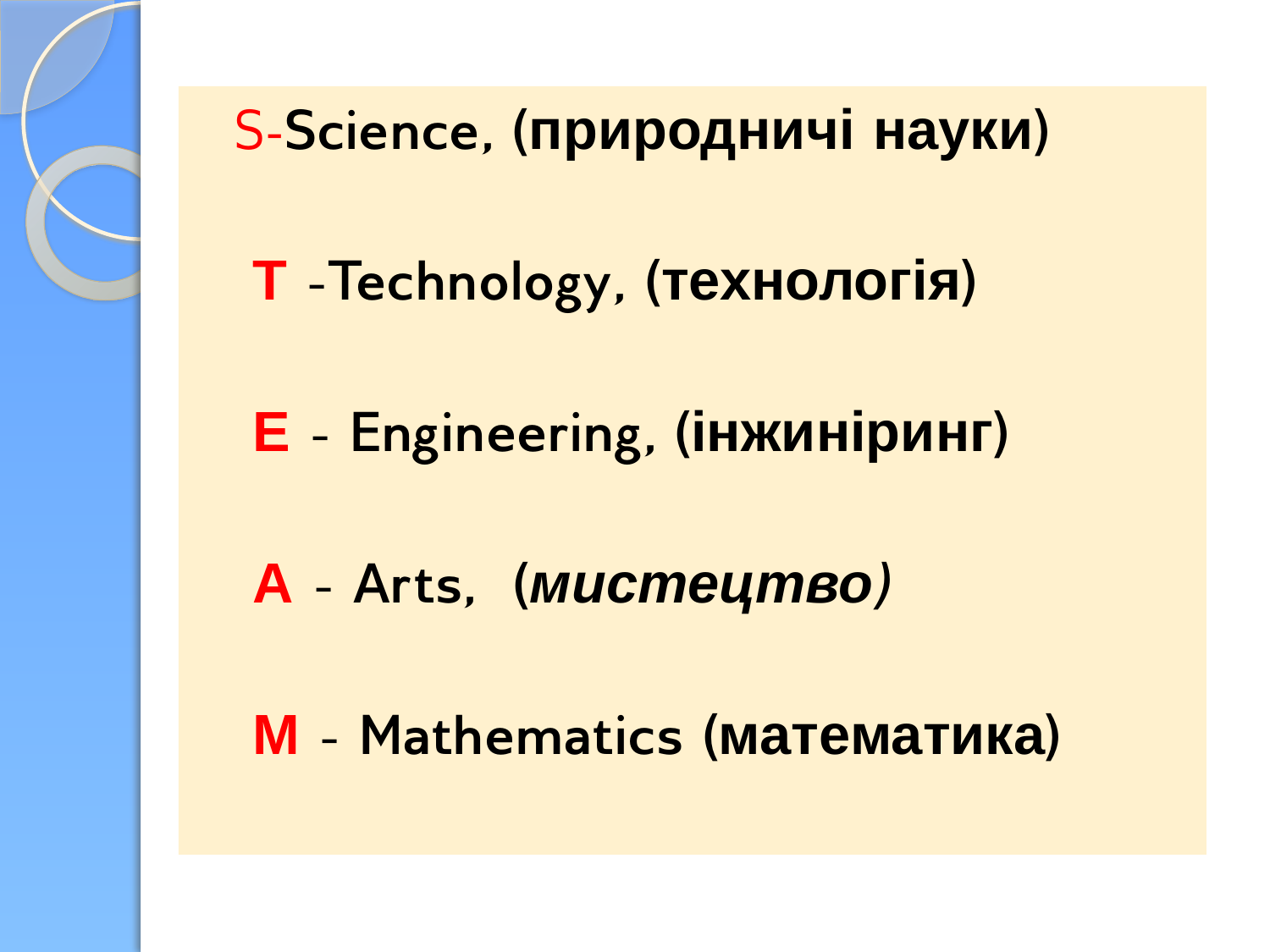

S-Science, (природничі науки)

	 Т -Technology, (технологія)

	 Е - Engineering, (інжиніринг)

	 А - Arts,  (мистецтво)

	 М - Mathematics (математика)